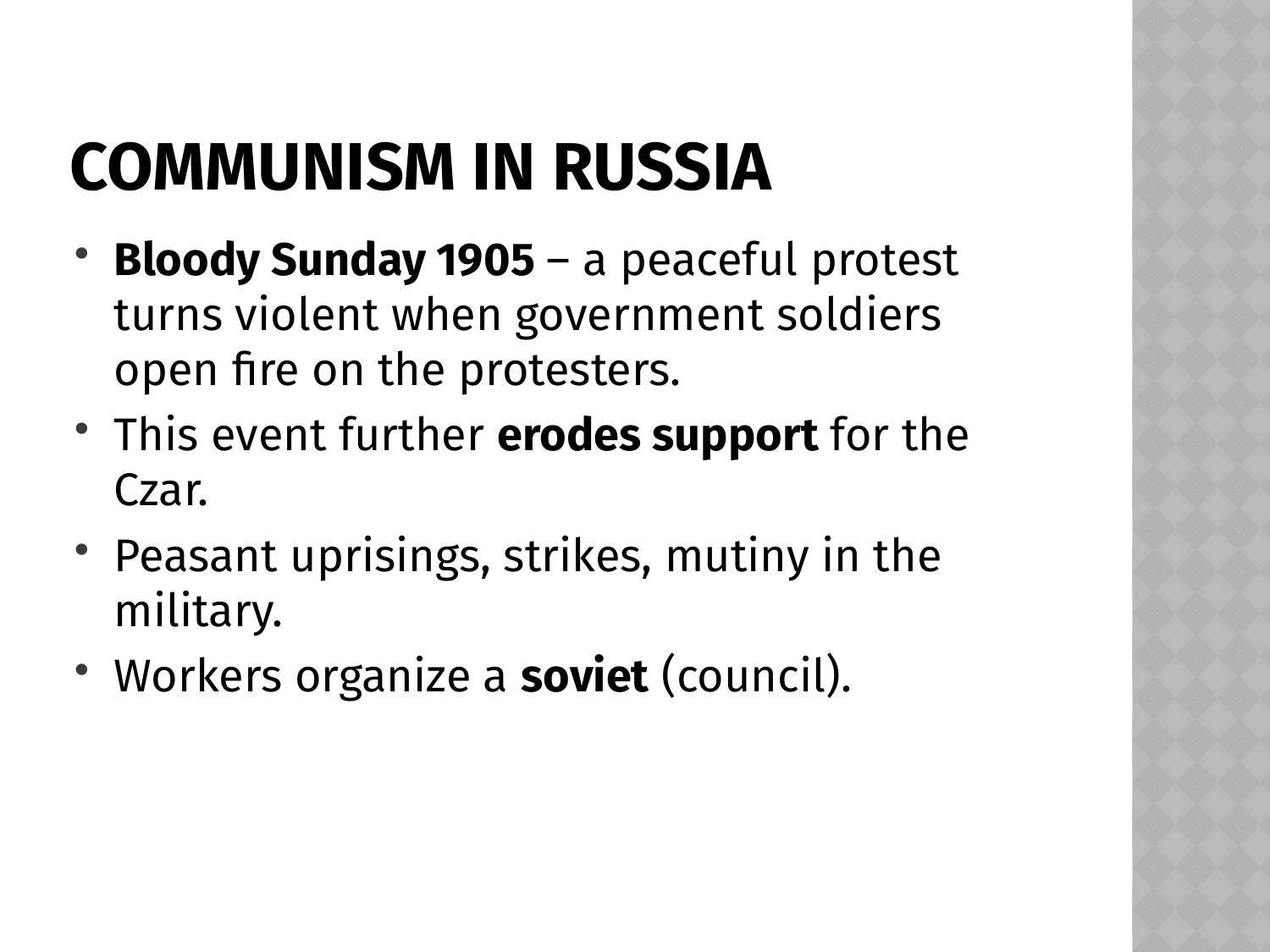

# Communism in russia
Bloody Sunday 1905 – a peaceful protest turns violent when government soldiers open fire on the protesters.
This event further erodes support for the Czar.
Peasant uprisings, strikes, mutiny in the military.
Workers organize a soviet (council).